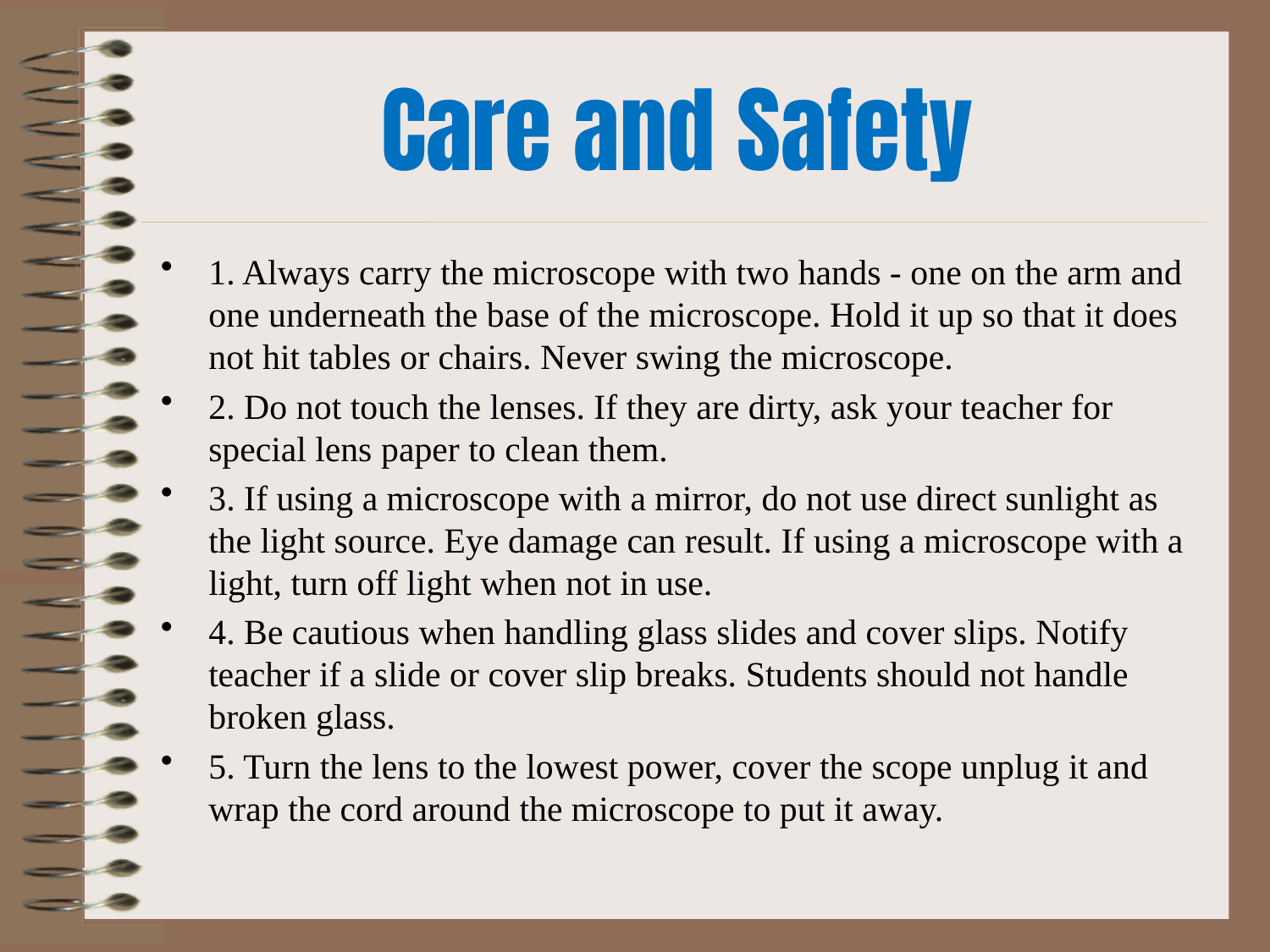

# Care and Safety
1. Always carry the microscope with two hands - one on the arm and one underneath the base of the microscope. Hold it up so that it does not hit tables or chairs. Never swing the microscope.
2. Do not touch the lenses. If they are dirty, ask your teacher for special lens paper to clean them.
3. If using a microscope with a mirror, do not use direct sunlight as the light source. Eye damage can result. If using a microscope with a light, turn off light when not in use.
4. Be cautious when handling glass slides and cover slips. Notify teacher if a slide or cover slip breaks. Students should not handle broken glass.
5. Turn the lens to the lowest power, cover the scope unplug it and wrap the cord around the microscope to put it away.